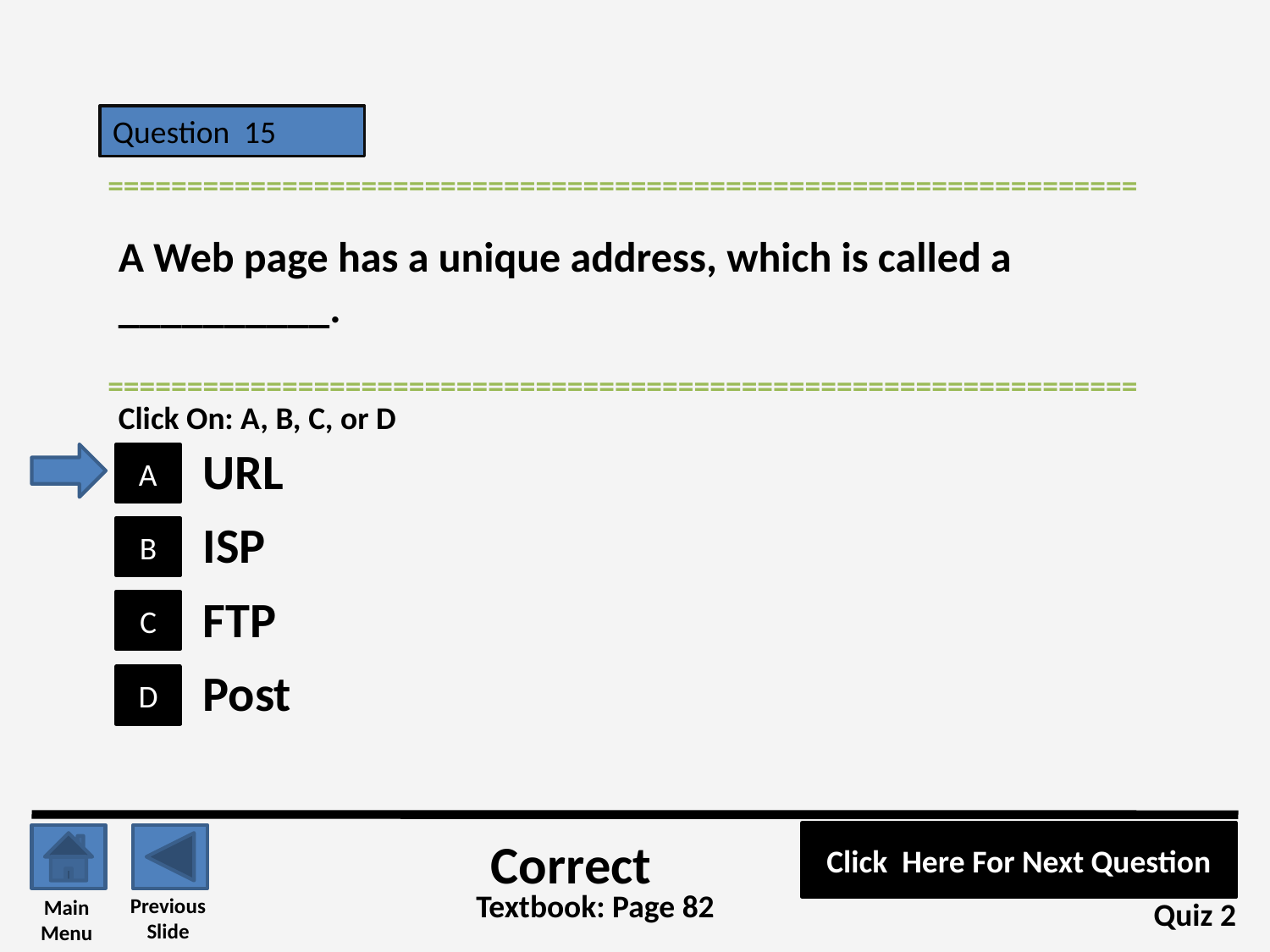

Question  15
=================================================================
A Web page has a unique address, which is called a __________.
=================================================================
Click On: A, B, C, or D
URL

A
ISP
B
FTP
C

Post
D
Click  Here For Next Question

Correct
Textbook: Page 82
Previous
Slide
Main
Menu
Quiz 2